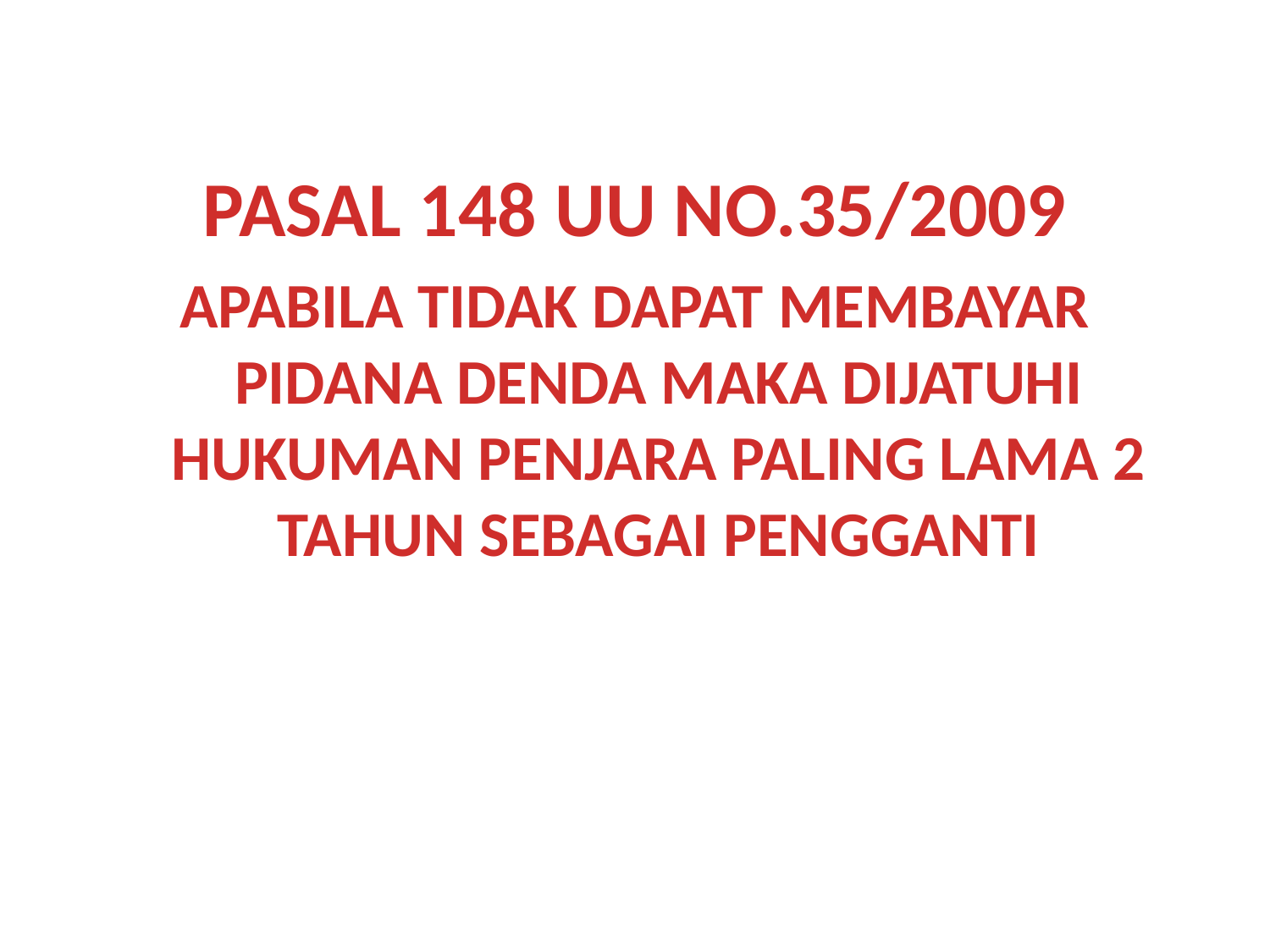

PASAL 148 UU NO.35/2009
APABILA TIDAK DAPAT MEMBAYAR PIDANA DENDA MAKA DIJATUHI HUKUMAN PENJARA PALING LAMA 2 TAHUN SEBAGAI PENGGANTI